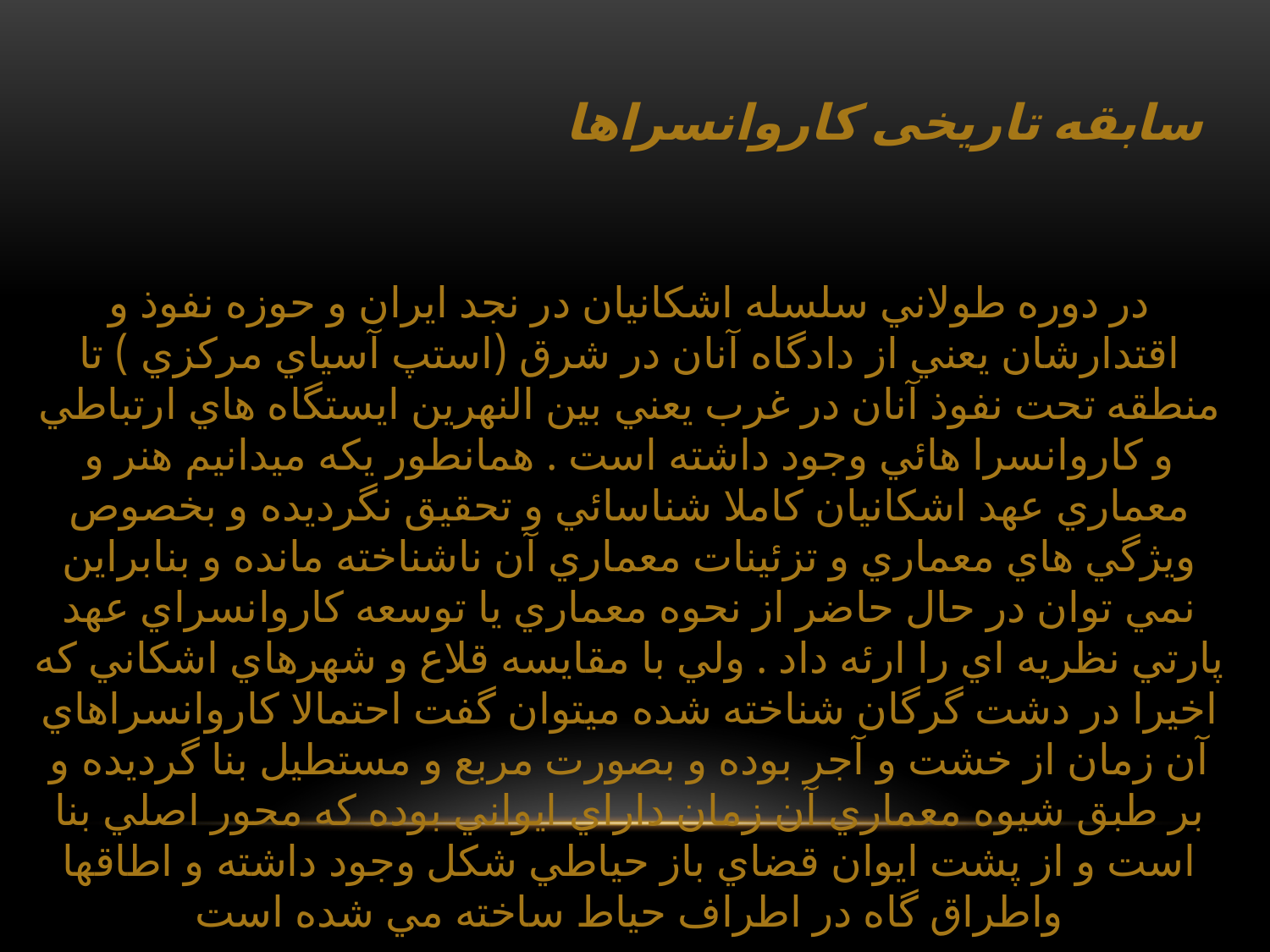

سابقه تاریخی کاروانسراها
در دوره طولاني سلسله اشكانيان در نجد ايران و حوزه نفوذ و اقتدارشان يعني از دادگاه آنان در شرق (استپ آسياي مركزي ) تا منطقه تحت نفوذ آنان در غرب يعني بين النهرين ايستگاه هاي ارتباطي و كاروانسرا هائي وجود داشته است . همانطور يكه ميدانيم هنر و معماري عهد اشكانيان كاملا شناسائي و تحقيق نگرديده و بخصوص ويژگي هاي معماري و تزئينات معماري آن ناشناخته مانده و بنابراين نمي توان در حال حاضر از نحوه معماري يا توسعه كاروانسراي عهد پارتي نظريه اي را ارئه داد . ولي با مقايسه قلاع و شهرهاي اشكاني كه اخيرا در دشت گرگان شناخته شده مي‎توان گفت احتمالا كاروانسراهاي آن زمان از خشت و آجر بوده و بصورت مربع و مستطيل بنا گرديده و بر طبق شيوه معماري آن زمان داراي ايواني بوده كه محور اصلي بنا است و از پشت ايوان قضاي باز حياطي شكل وجود داشته و اطاقها واطراق گاه در اطراف حياط ساخته مي شده است